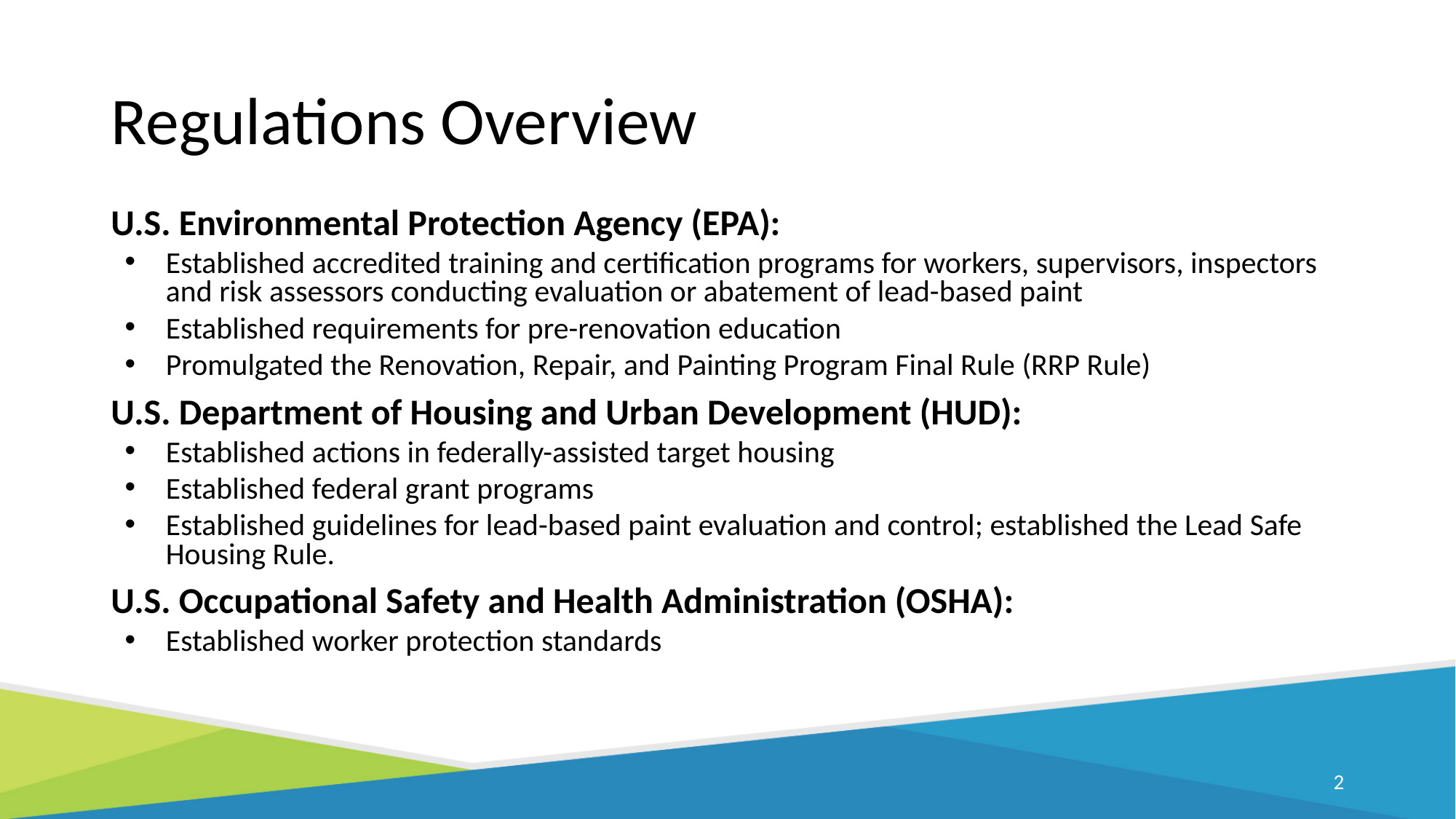

# Regulations Overview
U.S. Environmental Protection Agency (EPA):
Established accredited training and certification programs for workers, supervisors, inspectors and risk assessors conducting evaluation or abatement of lead-based paint
Established requirements for pre-renovation education
Promulgated the Renovation, Repair, and Painting Program Final Rule (RRP Rule)
U.S. Department of Housing and Urban Development (HUD):
Established actions in federally-assisted target housing
Established federal grant programs
Established guidelines for lead-based paint evaluation and control; established the Lead Safe Housing Rule.
U.S. Occupational Safety and Health Administration (OSHA):
Established worker protection standards

2